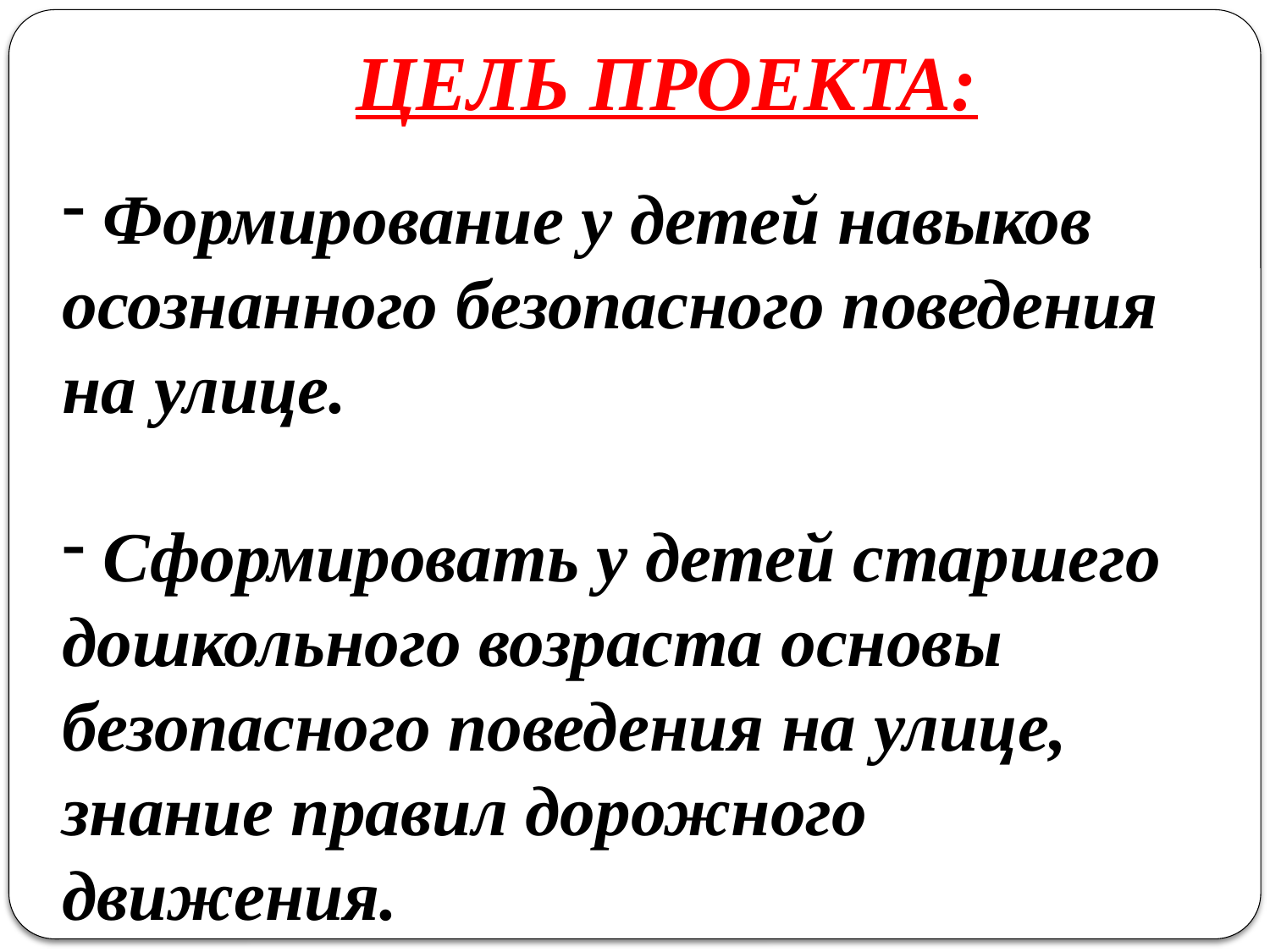

# ЦЕЛЬ ПРОЕКТА:

 Формирование у детей навыков осознанного безопасного поведения на улице.

 Сформировать у детей старшего дошкольного возраста основы безопасного поведения на улице, знание правил дорожного движения.